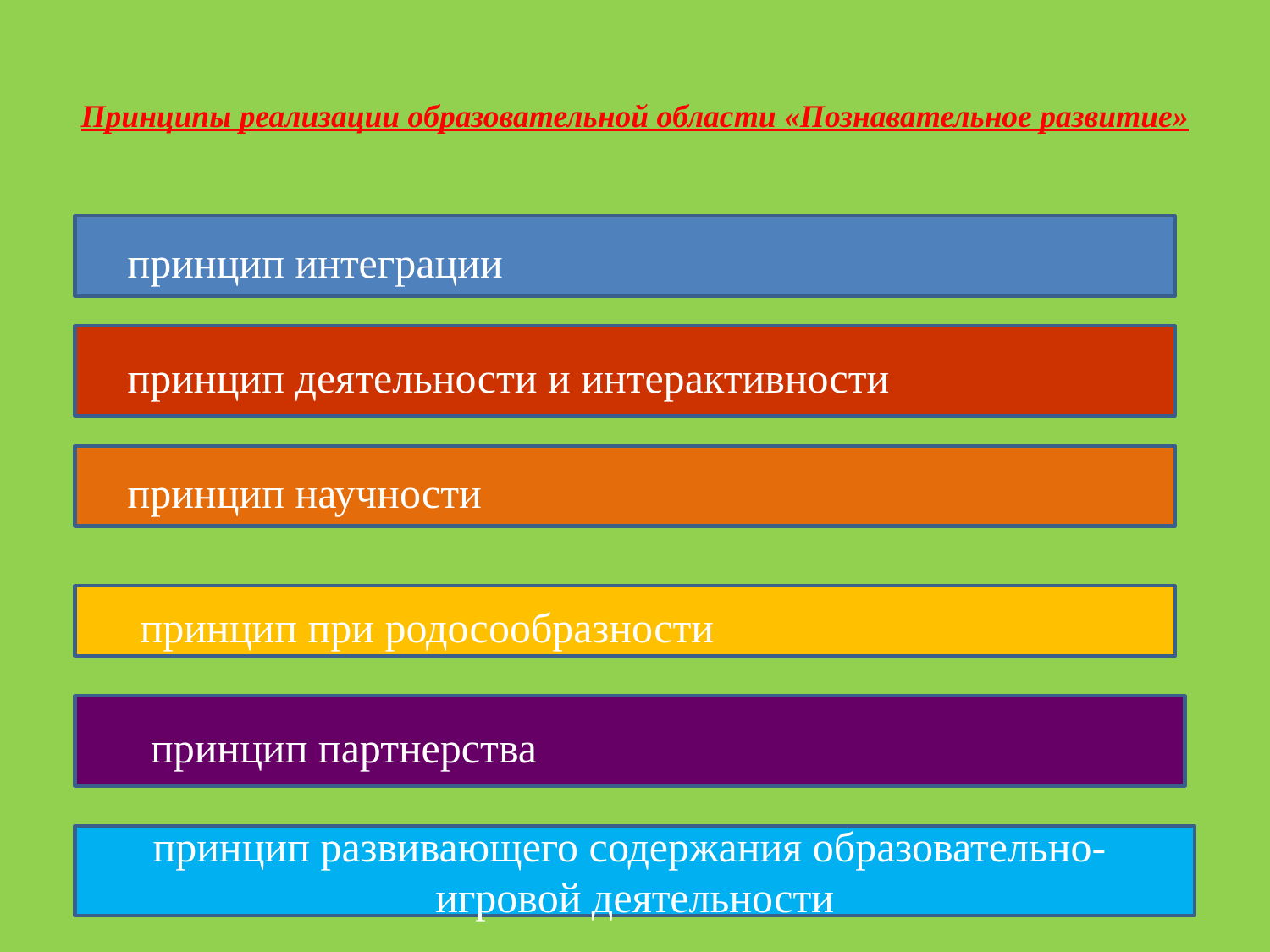

# Принципы реализации образовательной области «Познавательное развитие»

     принцип интеграции
     принцип деятельности и интерактивности
     принцип научности
     принцип при родосообразности
      принцип партнерства
  принцип развивающего содержания образовательно-    игровой деятельности